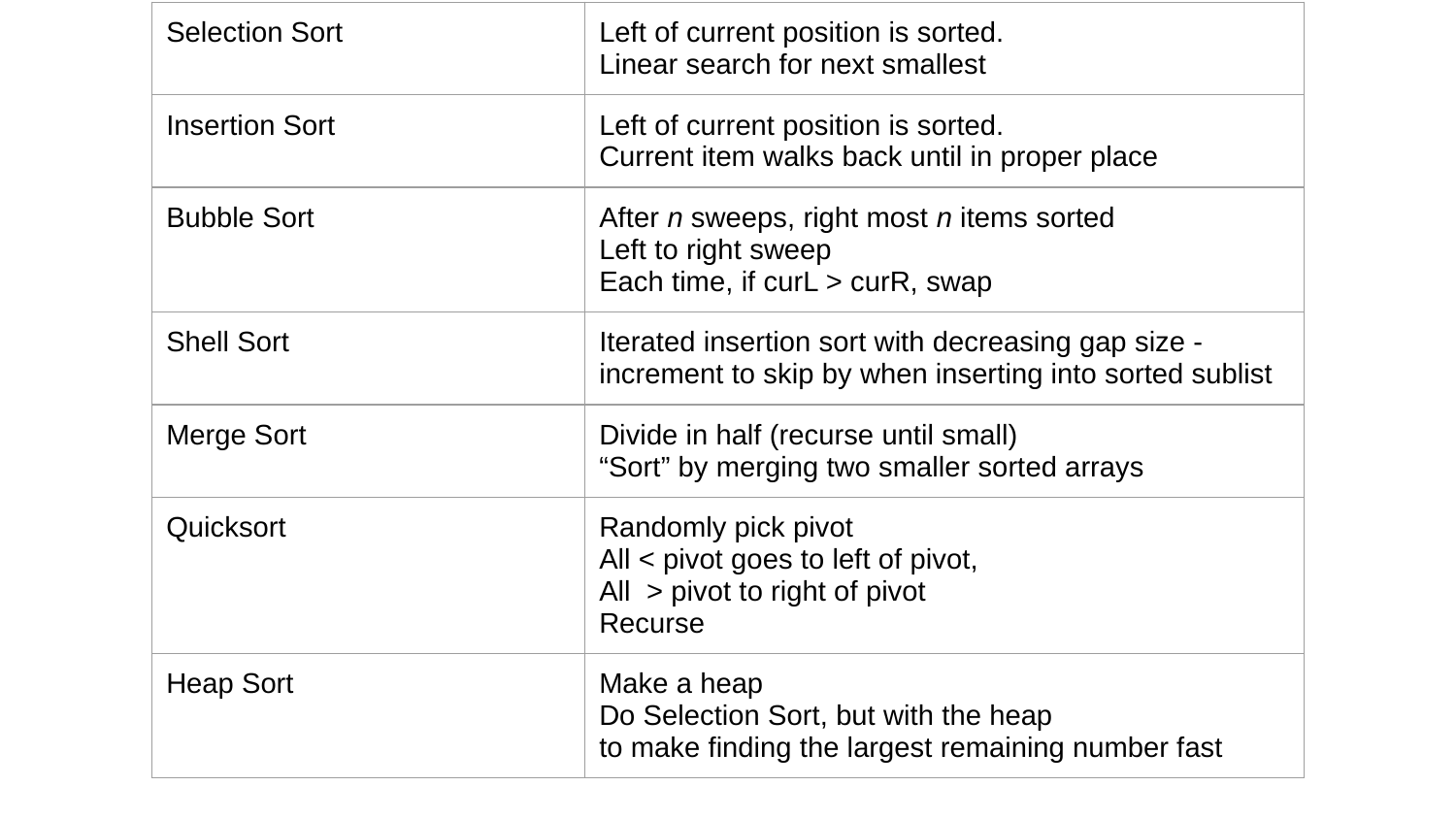

| Selection Sort | Left of current position is sorted. Linear search for next smallest |
| --- | --- |
| Insertion Sort | Left of current position is sorted. Current item walks back until in proper place |
| Bubble Sort | After n sweeps, right most n items sorted Left to right sweep Each time, if curL > curR, swap |
| Shell Sort | Iterated insertion sort with decreasing gap size -increment to skip by when inserting into sorted sublist |
| Merge Sort | Divide in half (recurse until small) “Sort” by merging two smaller sorted arrays |
| Quicksort | Randomly pick pivot All < pivot goes to left of pivot, All > pivot to right of pivot Recurse |
| Heap Sort | Make a heap Do Selection Sort, but with the heap to make finding the largest remaining number fast |